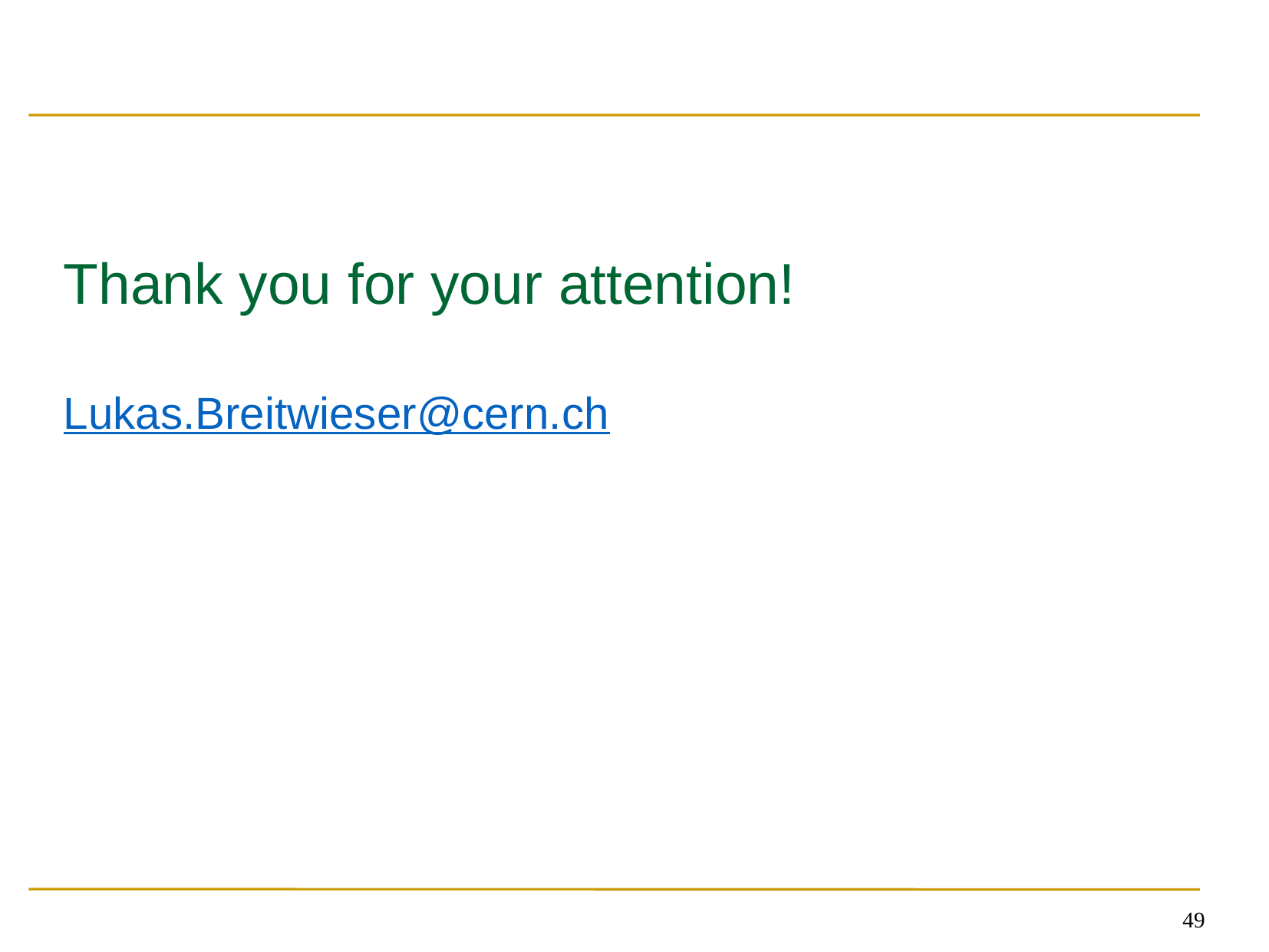

Thank you for your attention!
Lukas.Breitwieser@cern.ch

49